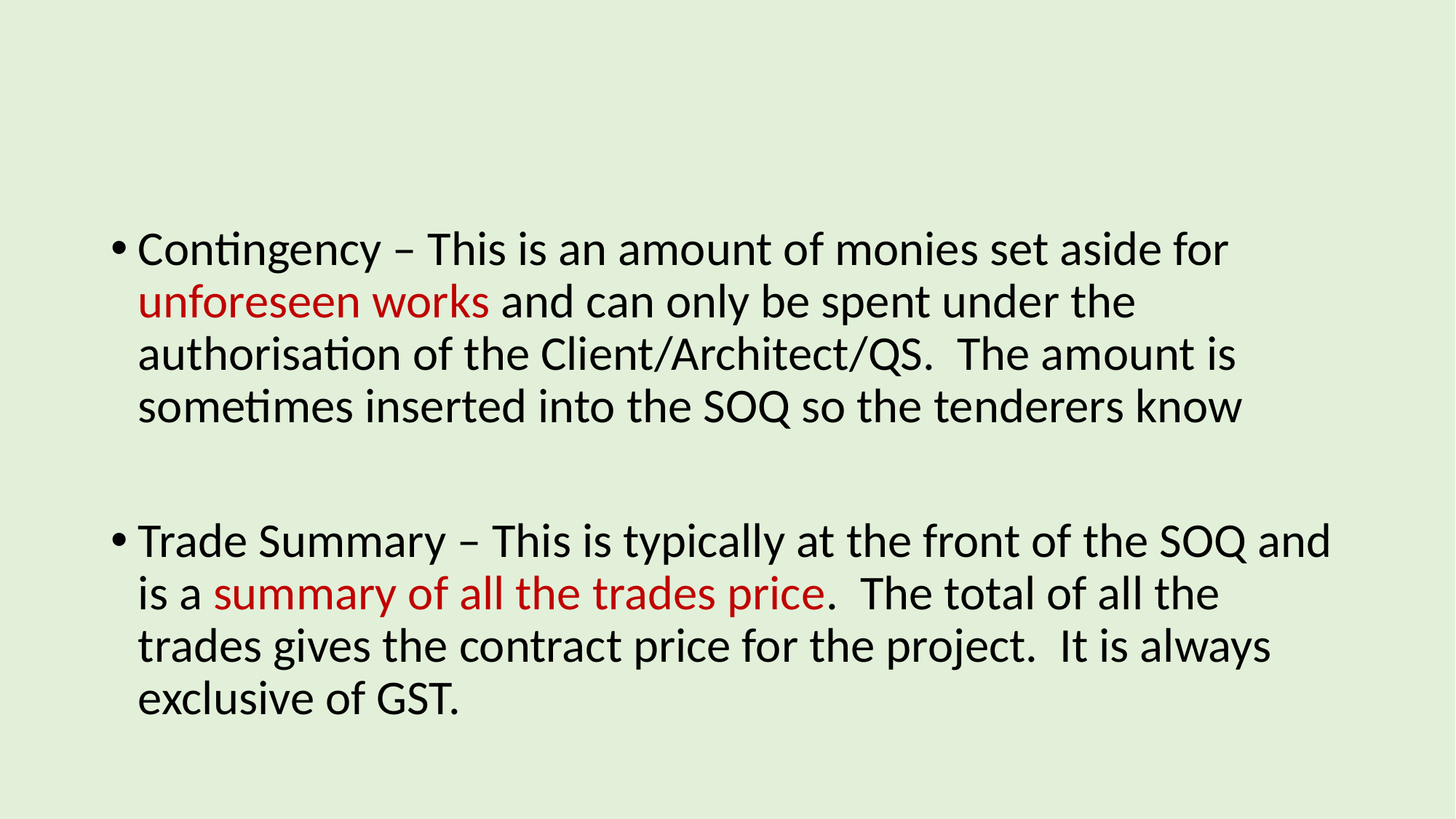

#
Contingency – This is an amount of monies set aside for unforeseen works and can only be spent under the authorisation of the Client/Architect/QS.  The amount is sometimes inserted into the SOQ so the tenderers know

Trade Summary – This is typically at the front of the SOQ and is a summary of all the trades price.  The total of all the trades gives the contract price for the project.  It is always exclusive of GST.